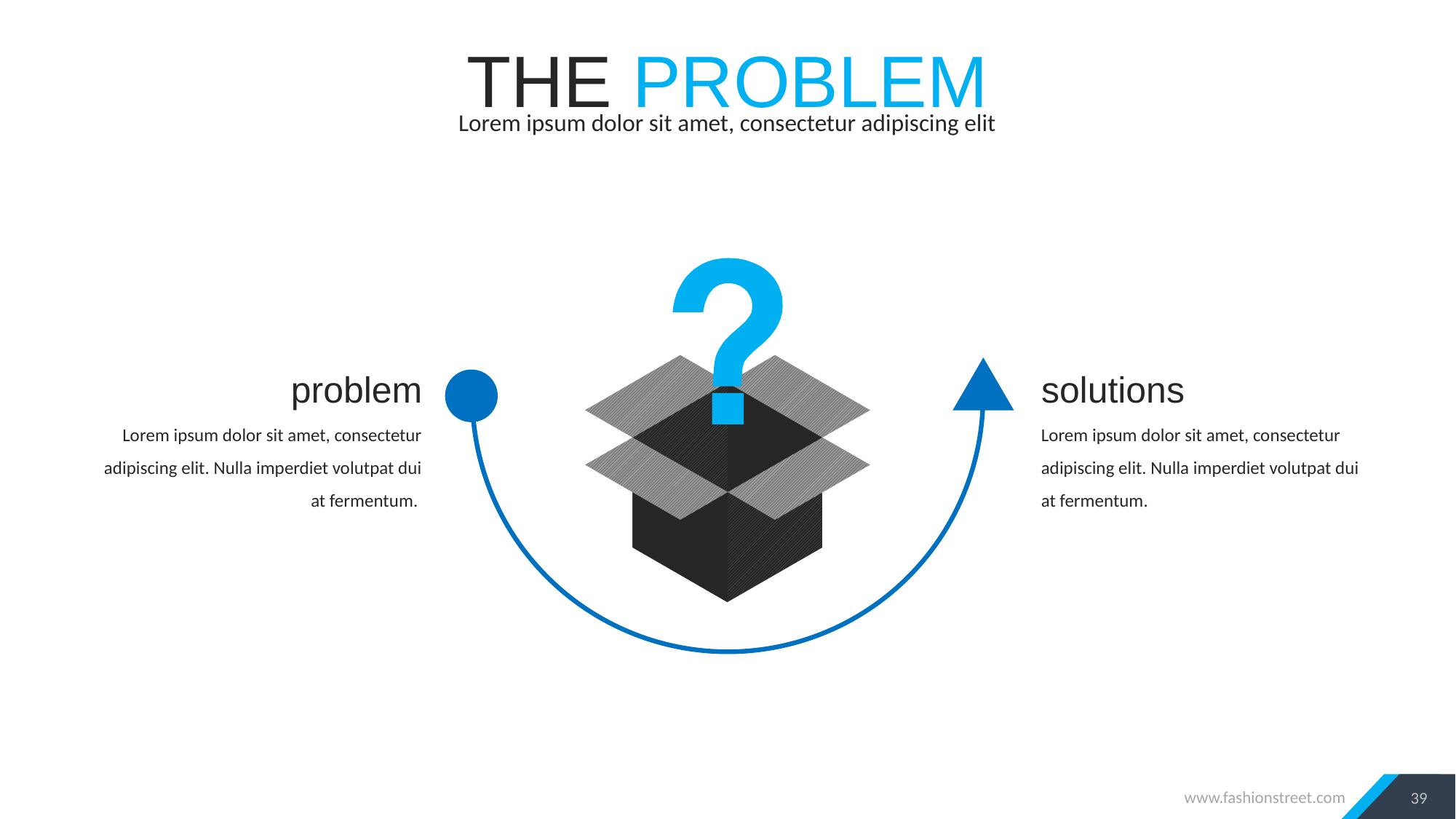

THE PROBLEM
Lorem ipsum dolor sit amet, consectetur adipiscing elit

problem
solutions

Lorem ipsum dolor sit amet, consectetur adipiscing elit. Nulla imperdiet volutpat dui at fermentum.
Lorem ipsum dolor sit amet, consectetur adipiscing elit. Nulla imperdiet volutpat dui at fermentum.
39